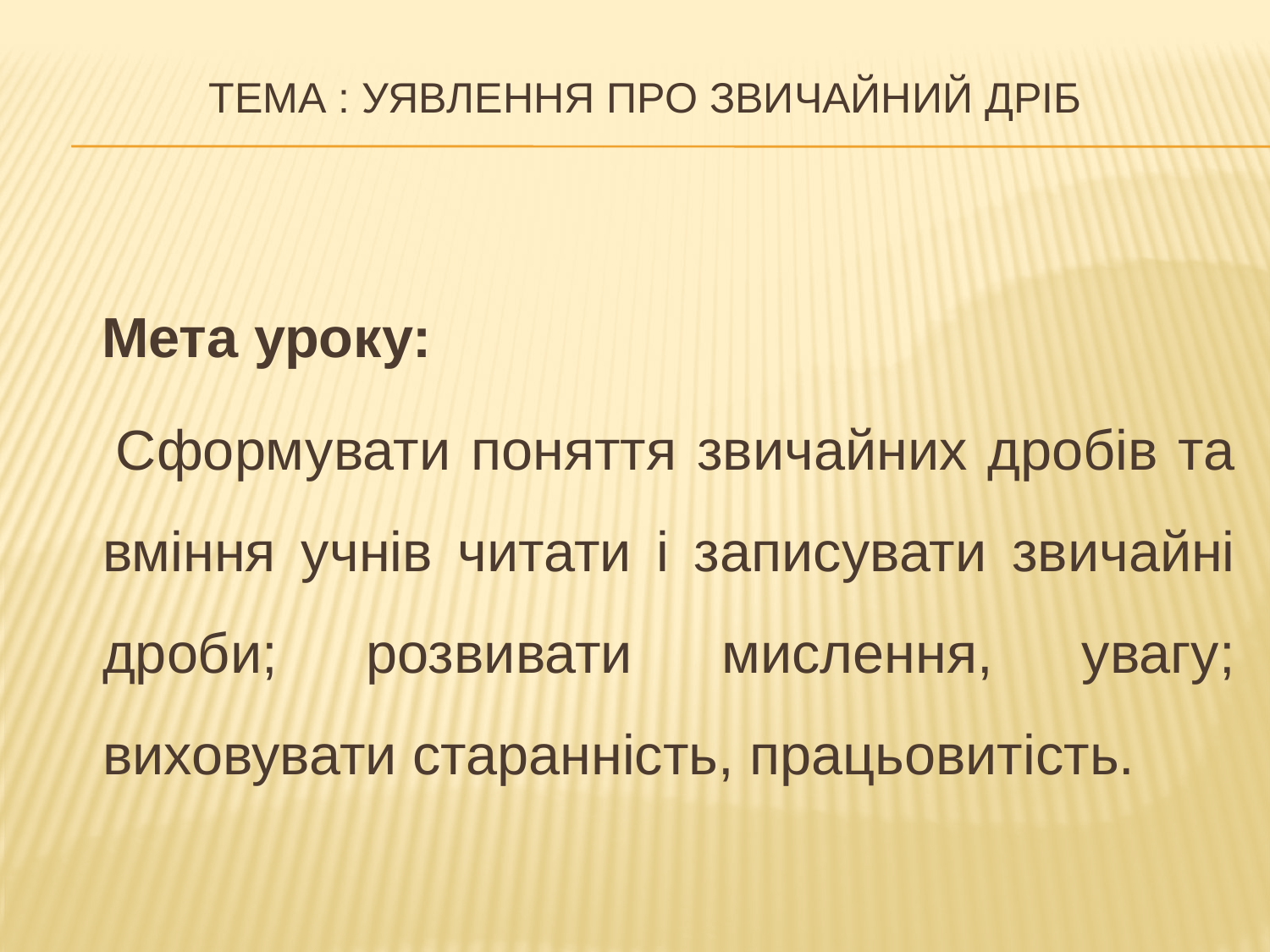

# Тема : Уявлення про звичайний дріб

   Мета уроку:
   Сформувати поняття звичайних дробів та вміння учнів читати і записувати звичайні дроби; розвивати мислення, увагу; виховувати старанність, працьовитість.